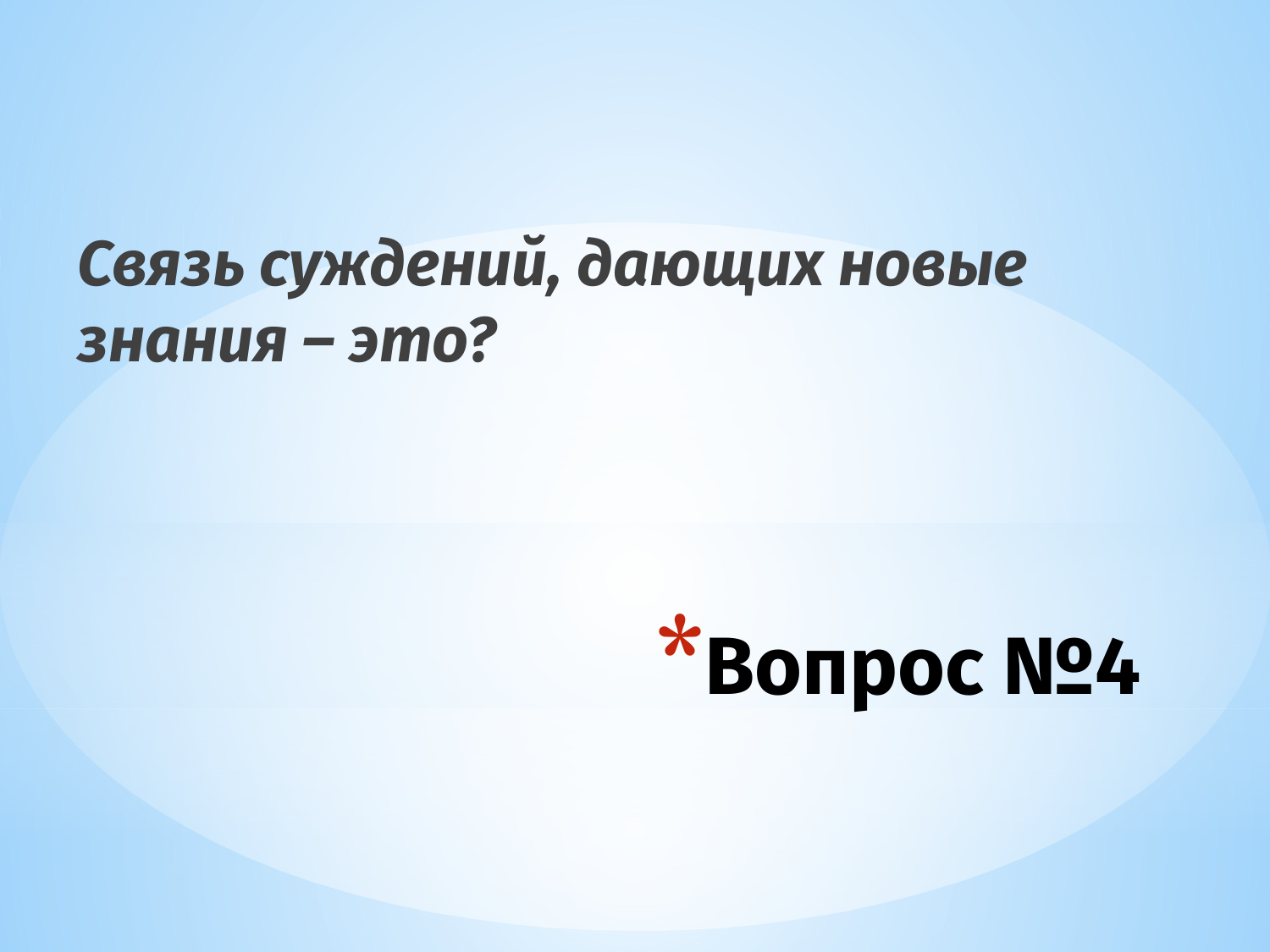

Связь суждений, дающих новые знания – это?
# Вопрос №4